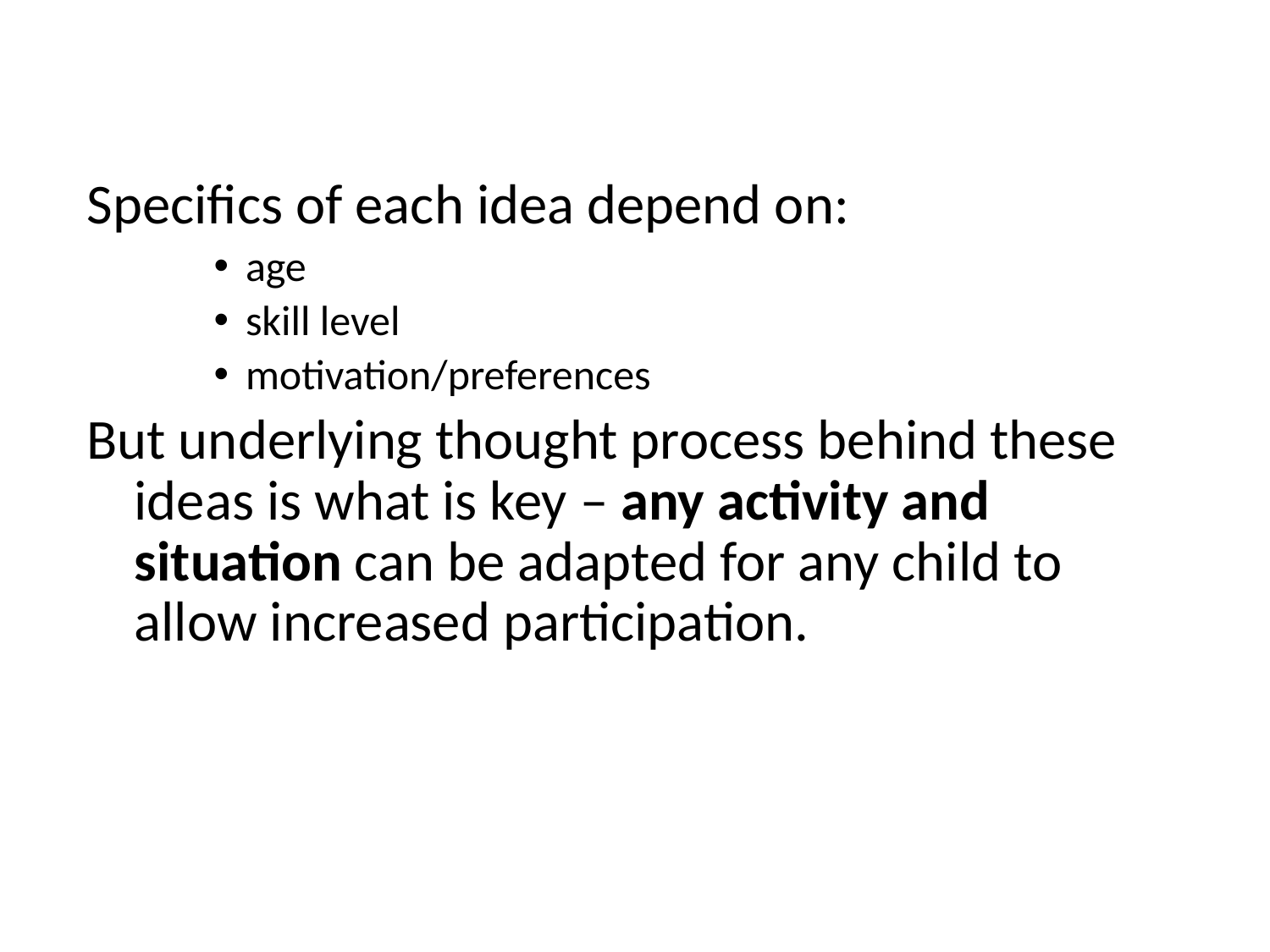

Specifics of each idea depend on:
age
skill level
motivation/preferences
But underlying thought process behind these ideas is what is key – any activity and situation can be adapted for any child to allow increased participation.